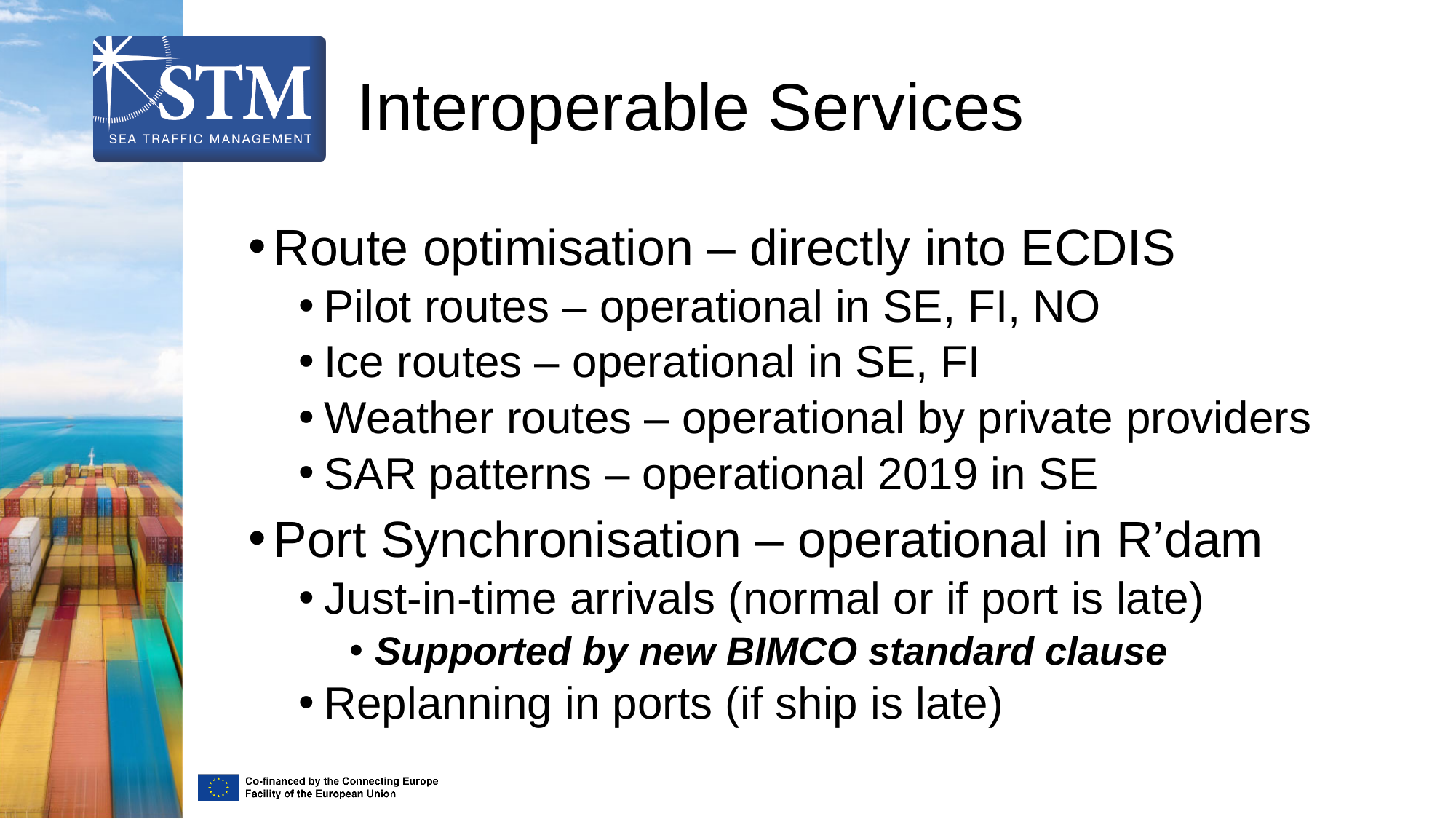

# Interoperable Services
Route optimisation – directly into ECDIS
Pilot routes – operational in SE, FI, NO
Ice routes – operational in SE, FI
Weather routes – operational by private providers
SAR patterns – operational 2019 in SE
Port Synchronisation – operational in R’dam
Just-in-time arrivals (normal or if port is late)
Supported by new BIMCO standard clause
Replanning in ports (if ship is late)